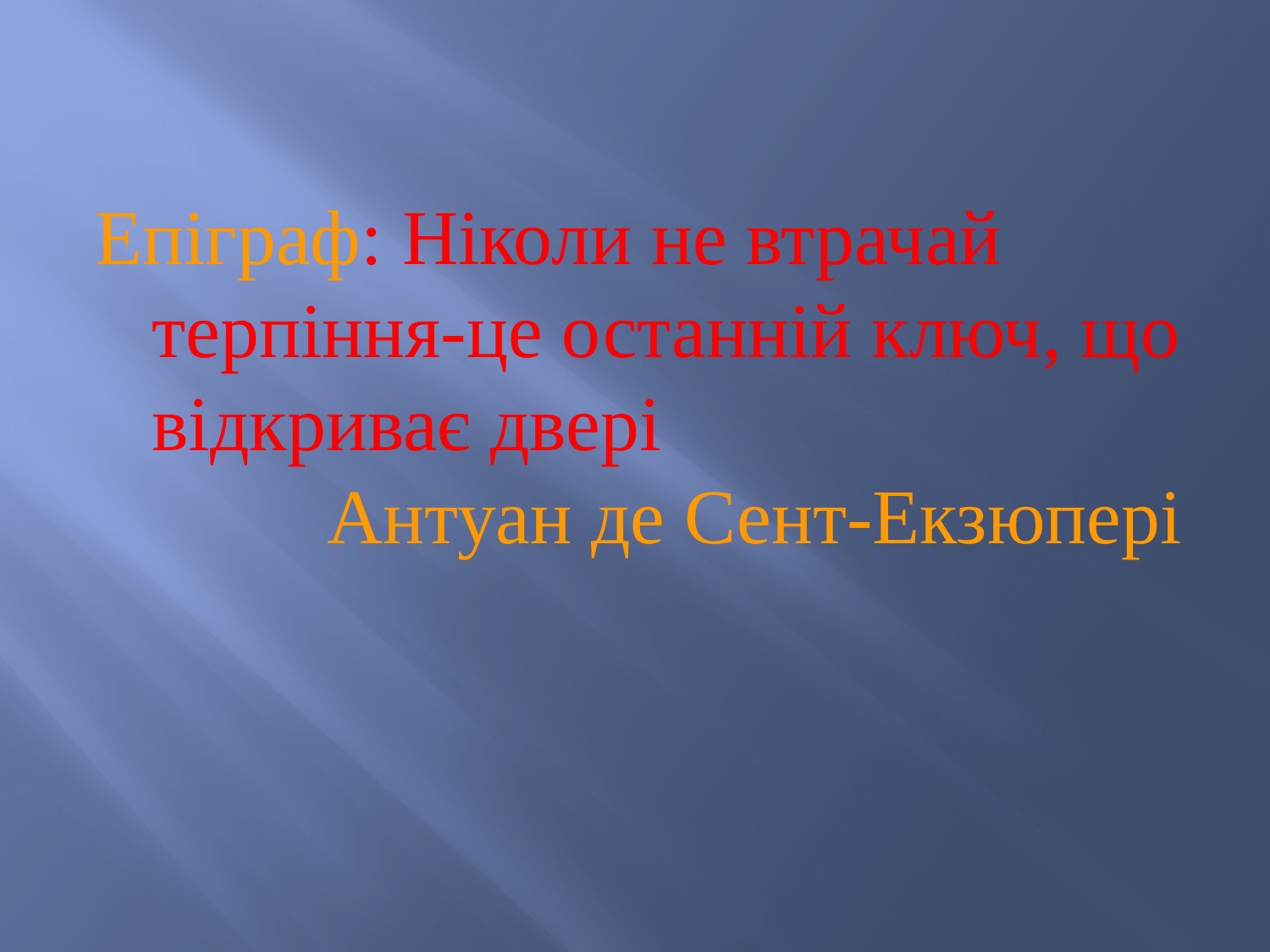

Епіграф: Ніколи не втрачай терпіння-це останній ключ, що відкриває двері
         Антуан де Сент-Екзюпері